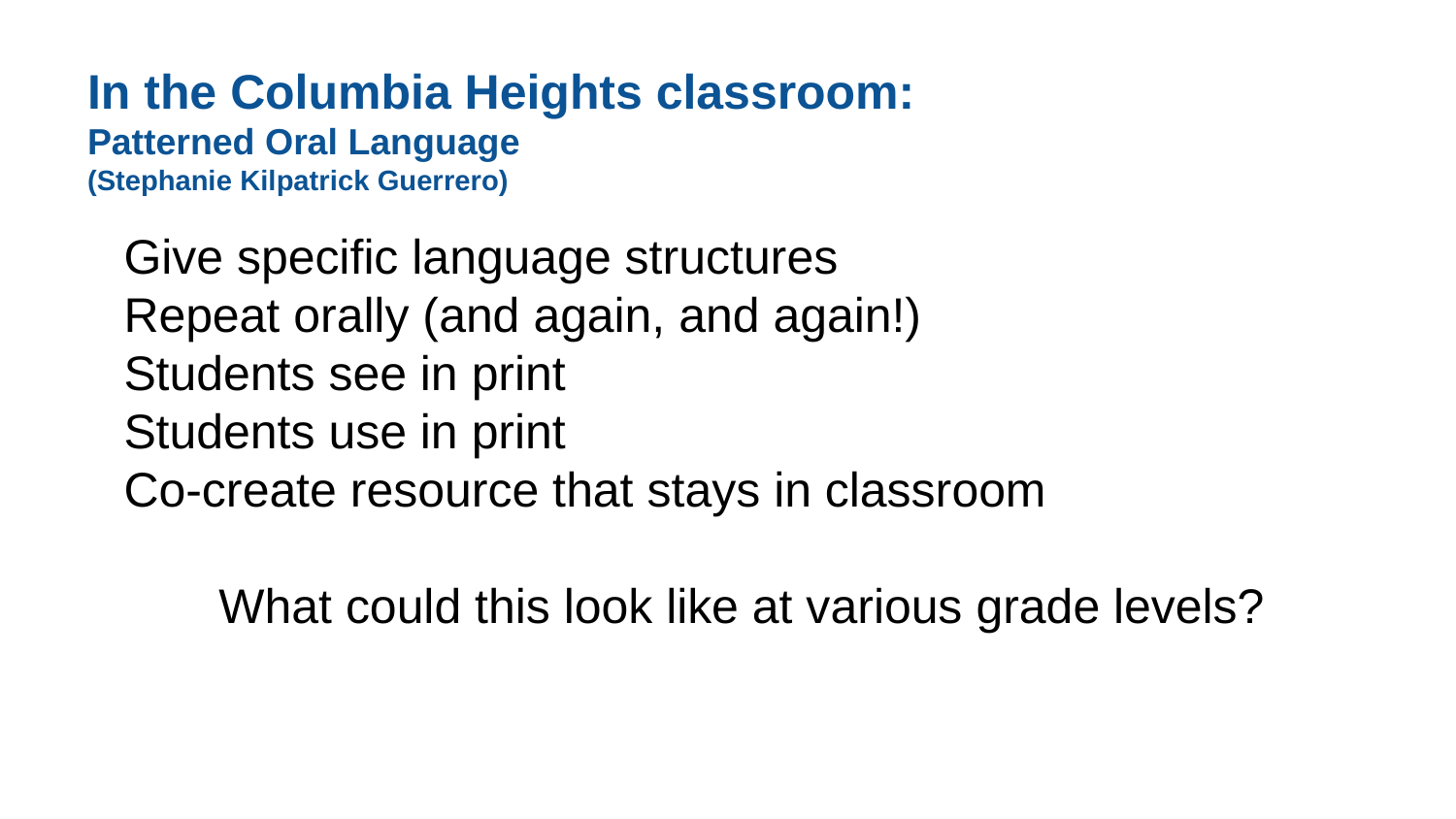

# In the Columbia Heights classroom:
Patterned Oral Language
(Stephanie Kilpatrick Guerrero)
Give specific language structures
Repeat orally (and again, and again!)
Students see in print
Students use in print
Co-create resource that stays in classroom

What could this look like at various grade levels?